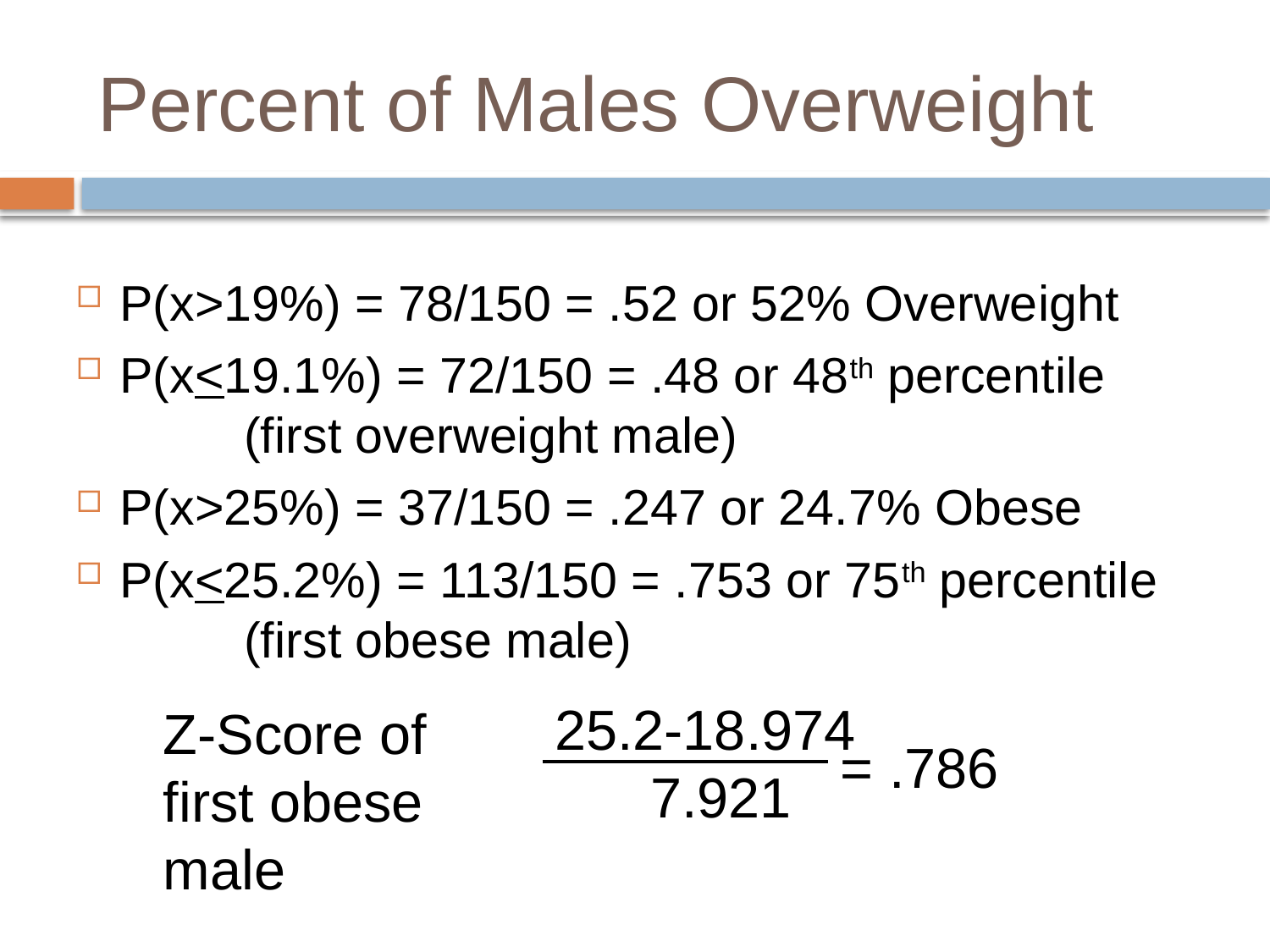

# Percent of Males Overweight
P(x>19%) = 78/150 = .52 or 52% Overweight
P(x<19.1%) = 72/150 = .48 or 48th percentile 					(first overweight male)
P(x>25%) = 37/150 = .247 or 24.7% Obese
P(x<25.2%) = 113/150 = .753 or 75th percentile 					(first obese male)

25.2-18.974
7.921

= .786

Z-Score of first obese male